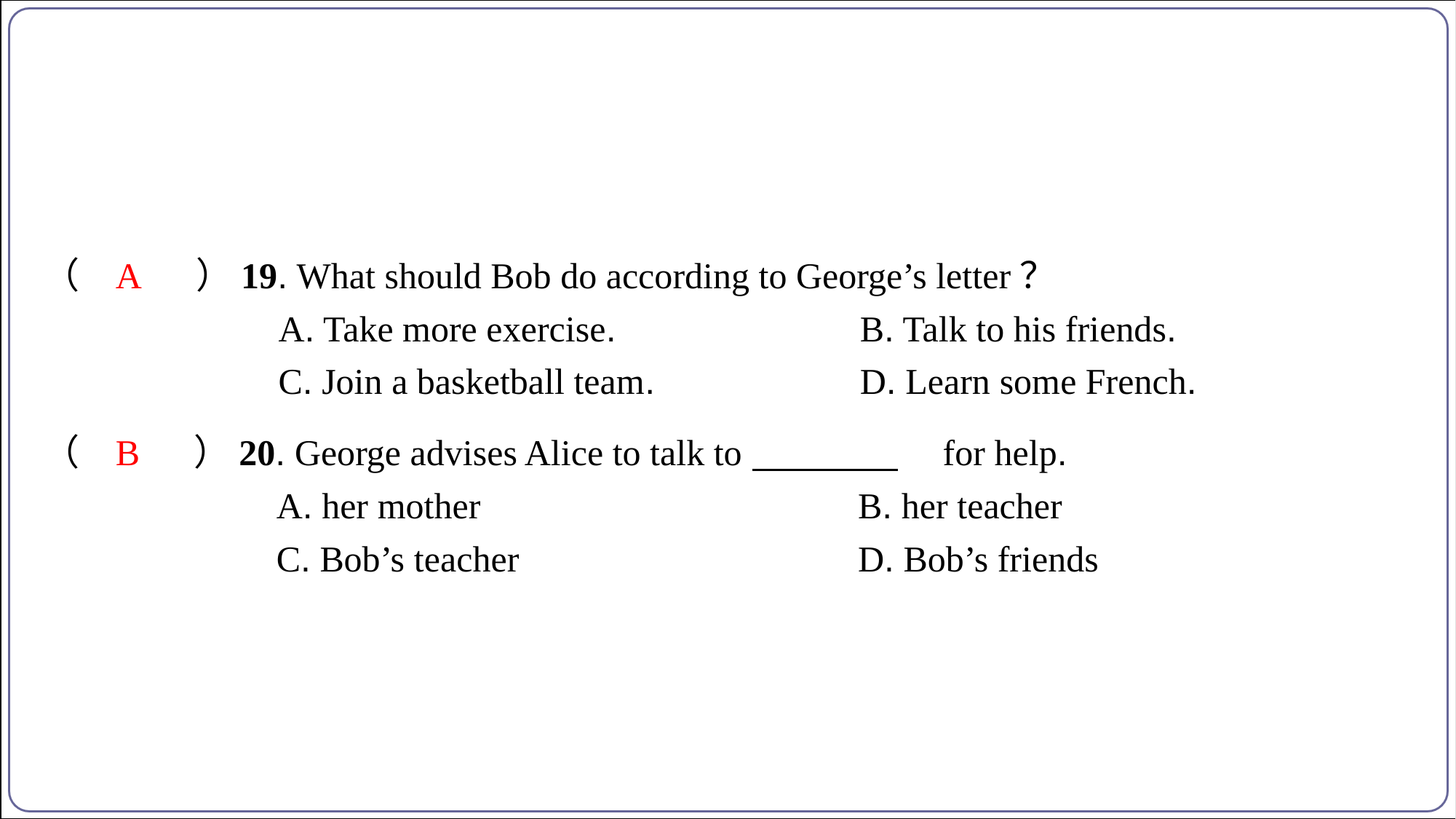

A
（　A　）19. What should Bob do according to George’s letter？
| A. Take more exercise. | B. Talk to his friends. |
| --- | --- |
| C. Join a basketball team. | D. Learn some French. |
B
（　B　）20. George advises Alice to talk to  　　　　　for help.
| A. her mother | B. her teacher |
| --- | --- |
| C. Bob’s teacher | D. Bob’s friends |